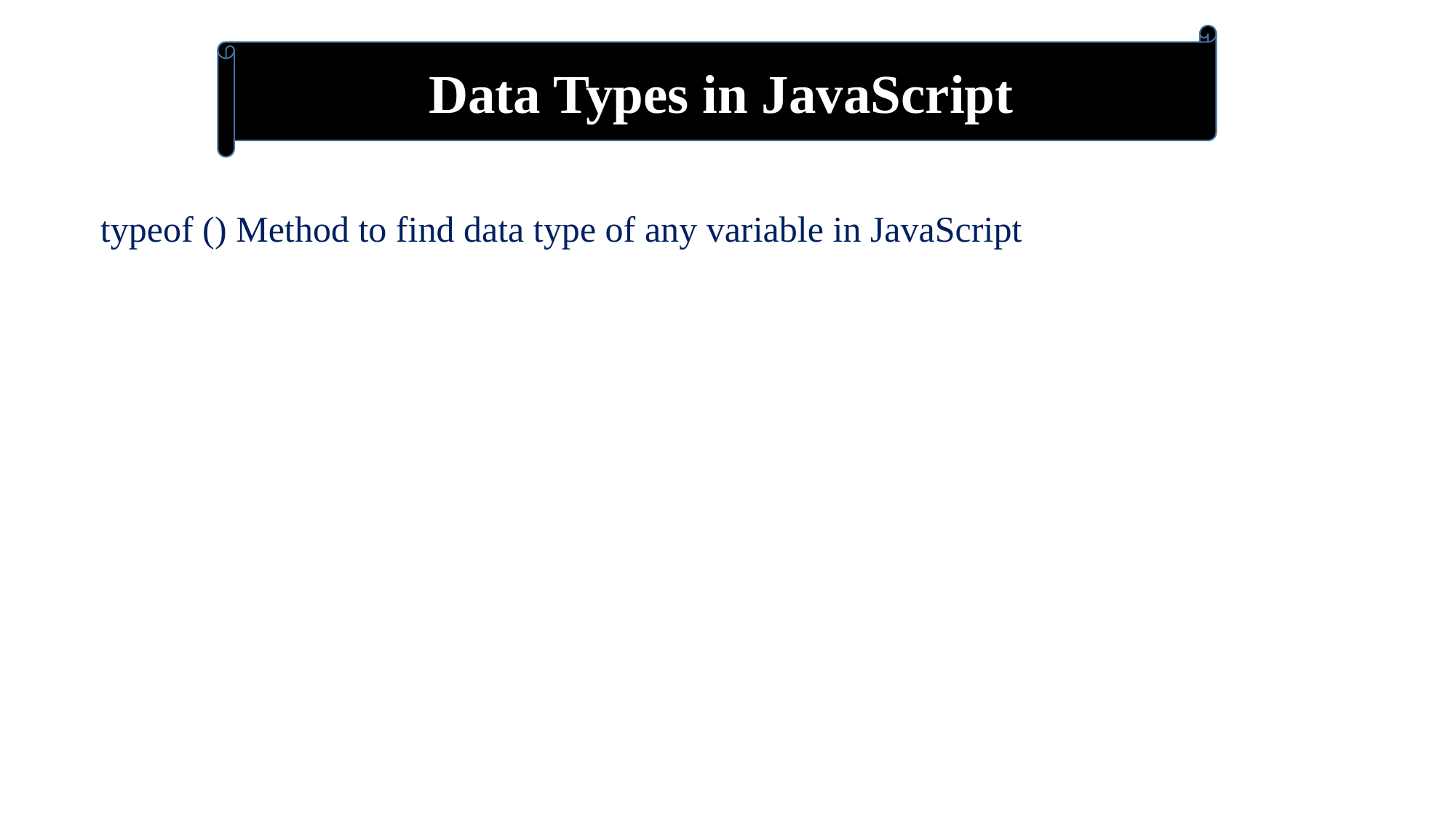

Data Types in JavaScript
typeof () Method to find data type of any variable in JavaScript